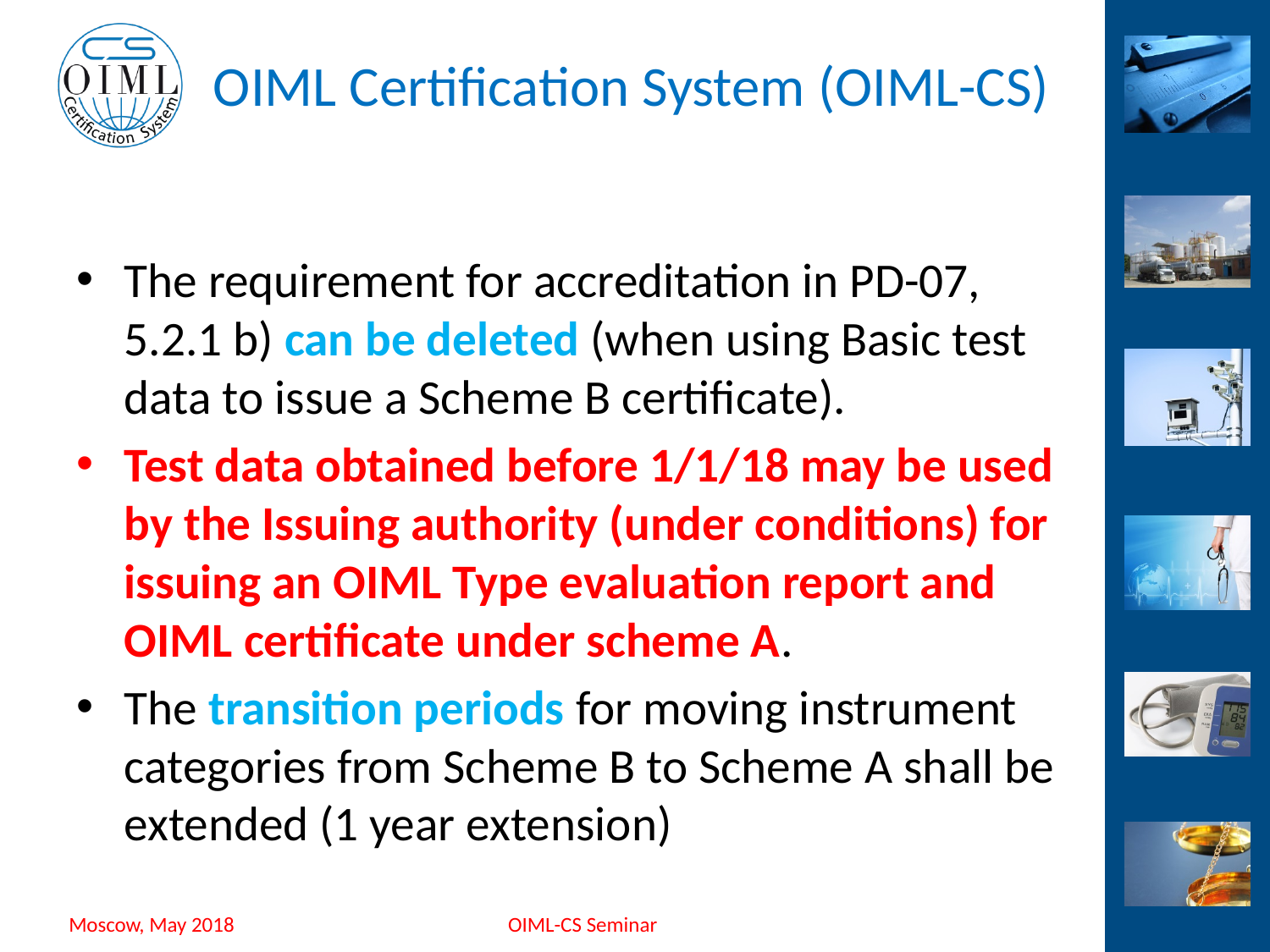

#
The requirement for accreditation in PD-07, 5.2.1 b) can be deleted (when using Basic test data to issue a Scheme B certificate).
Test data obtained before 1/1/18 may be used by the Issuing authority (under conditions) for issuing an OIML Type evaluation report and OIML certificate under scheme A.
The transition periods for moving instrument categories from Scheme B to Scheme A shall be extended (1 year extension)